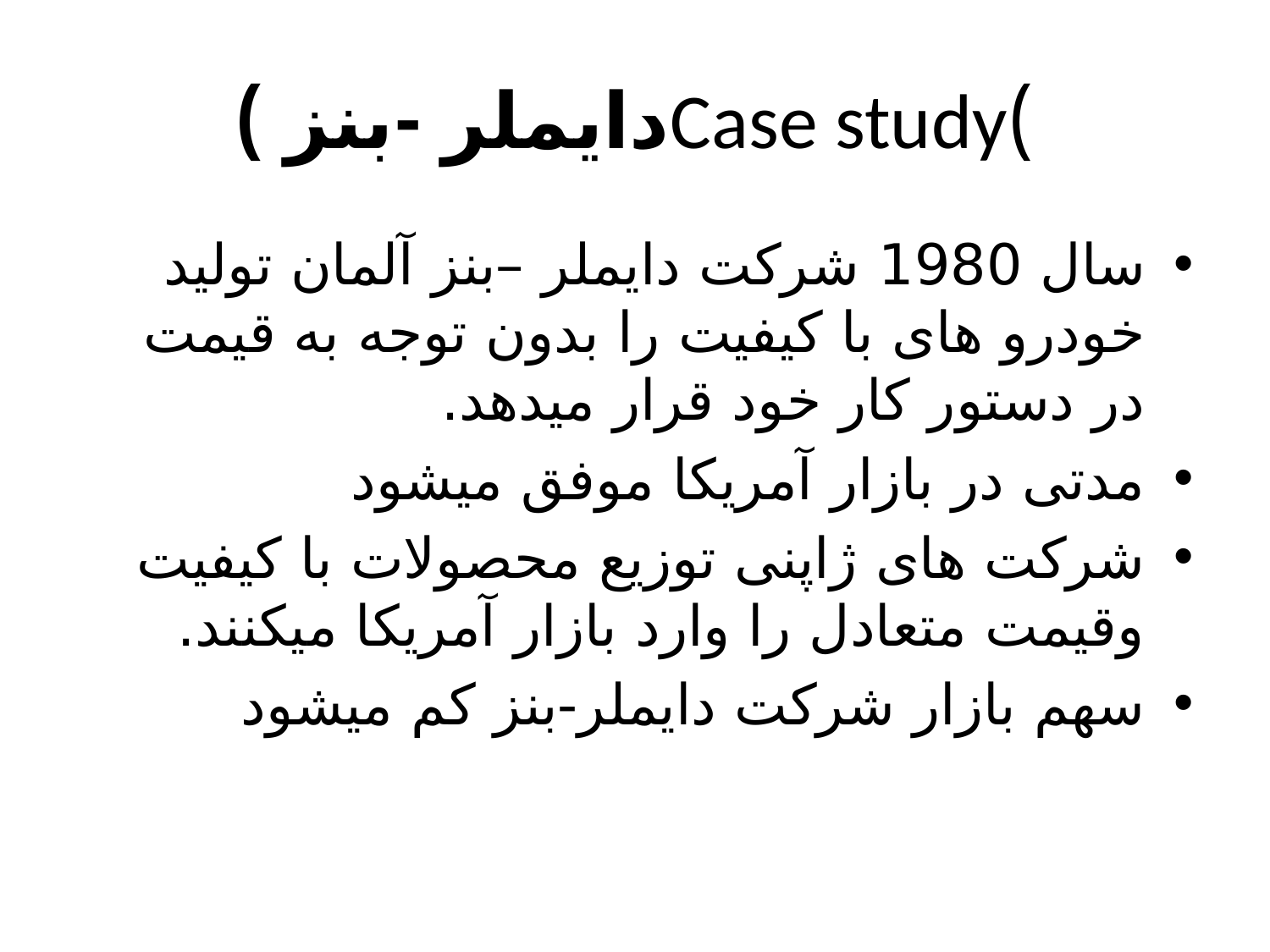

# )Case studyدایملر -بنز )
سال 1980 شرکت دایملر –بنز آلمان تولید خودرو های با کیفیت را بدون توجه به قیمت در دستور کار خود قرار میدهد.
مدتی در بازار آمریکا موفق میشود
شرکت های ژاپنی توزیع محصولات با کیفیت وقیمت متعادل را وارد بازار آمریکا میکنند.
سهم بازار شرکت دایملر-بنز کم میشود